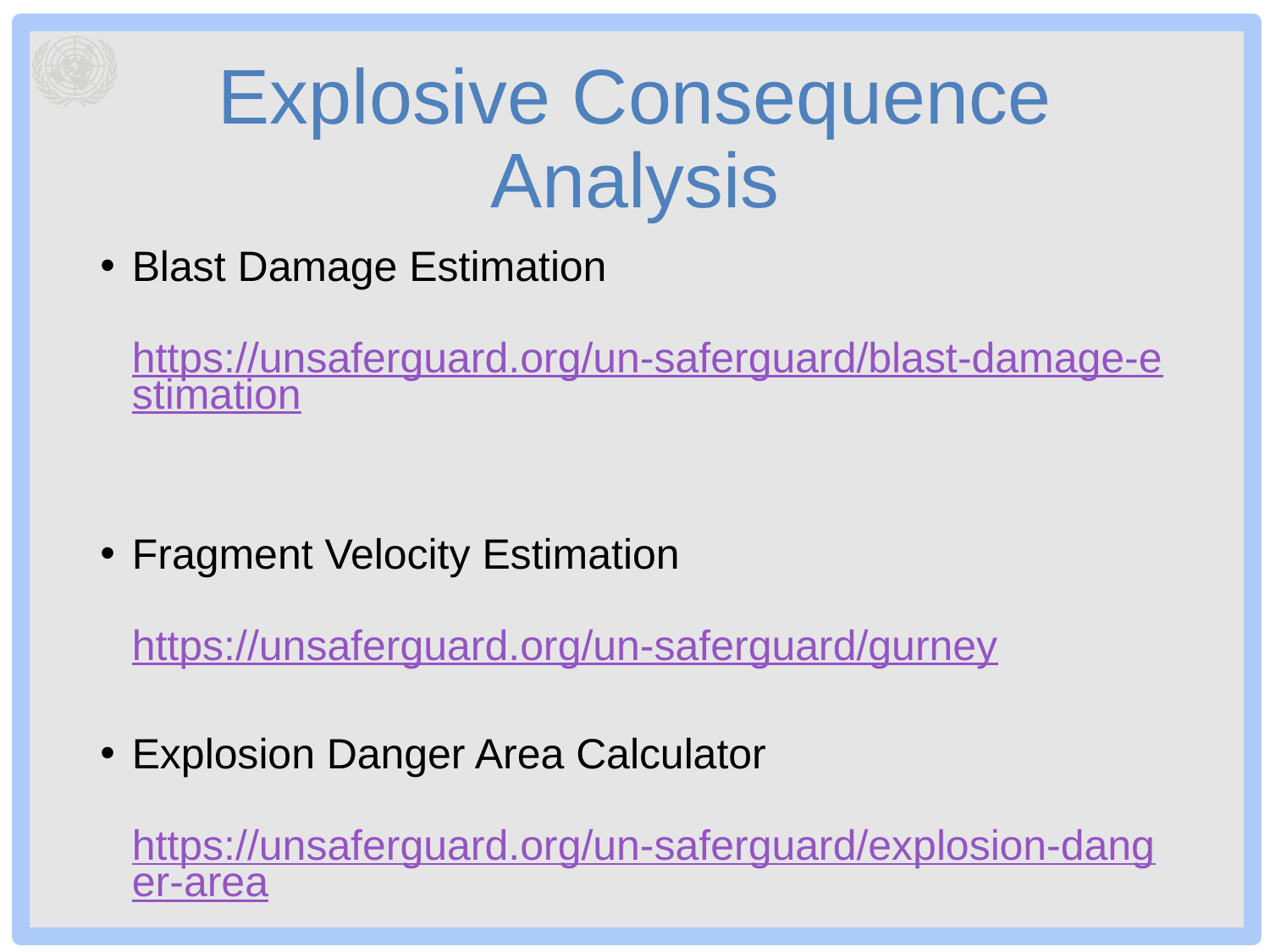

# Explosive Consequence Analysis
Blast Damage Estimation
https://unsaferguard.org/un-saferguard/blast-damage-estimation
Fragment Velocity Estimation
https://unsaferguard.org/un-saferguard/gurney
Explosion Danger Area Calculator
https://unsaferguard.org/un-saferguard/explosion-danger-area